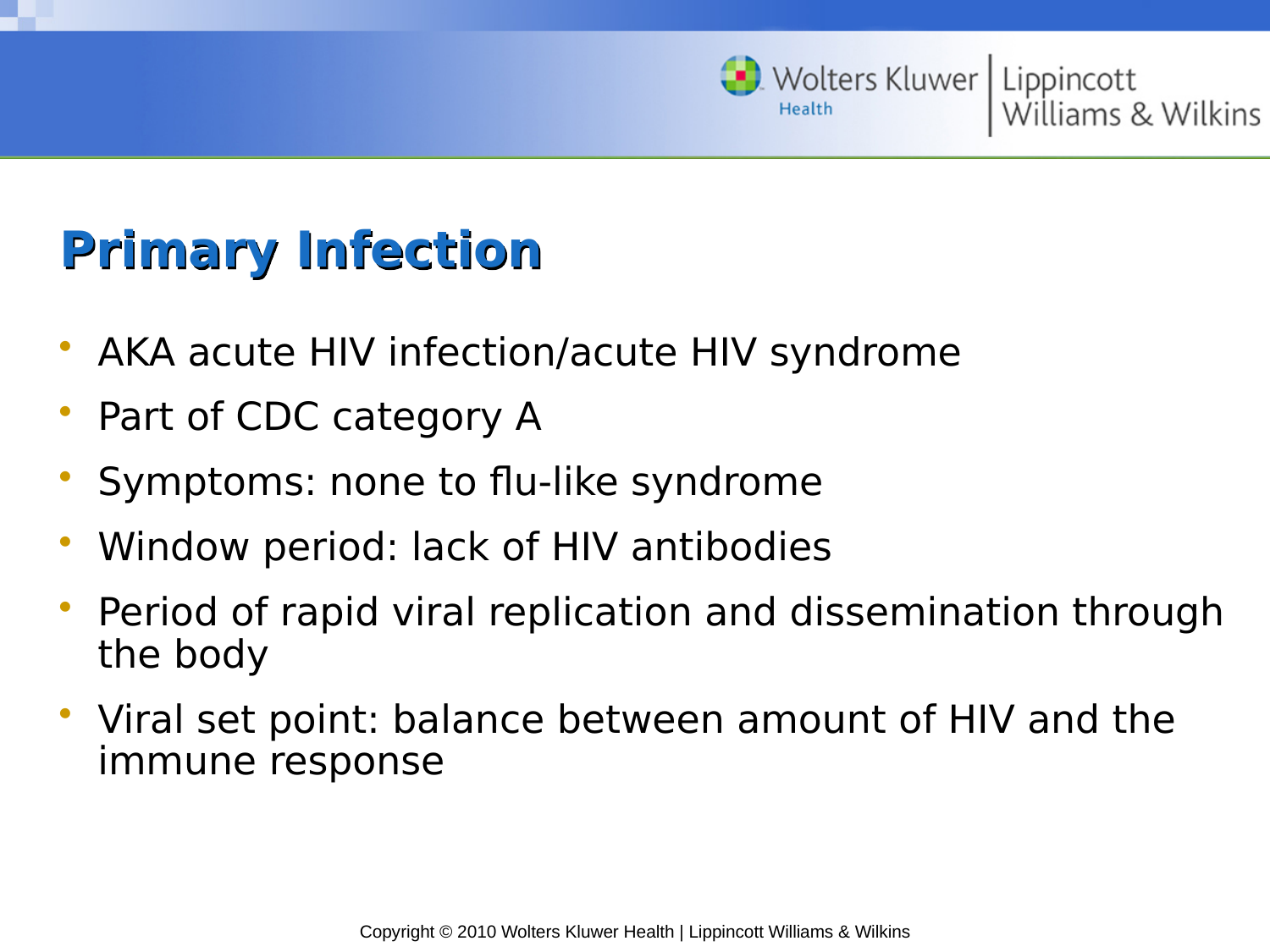

# Primary Infection
AKA acute HIV infection/acute HIV syndrome
Part of CDC category A
Symptoms: none to flu-like syndrome
Window period: lack of HIV antibodies
Period of rapid viral replication and dissemination through the body
Viral set point: balance between amount of HIV and the immune response